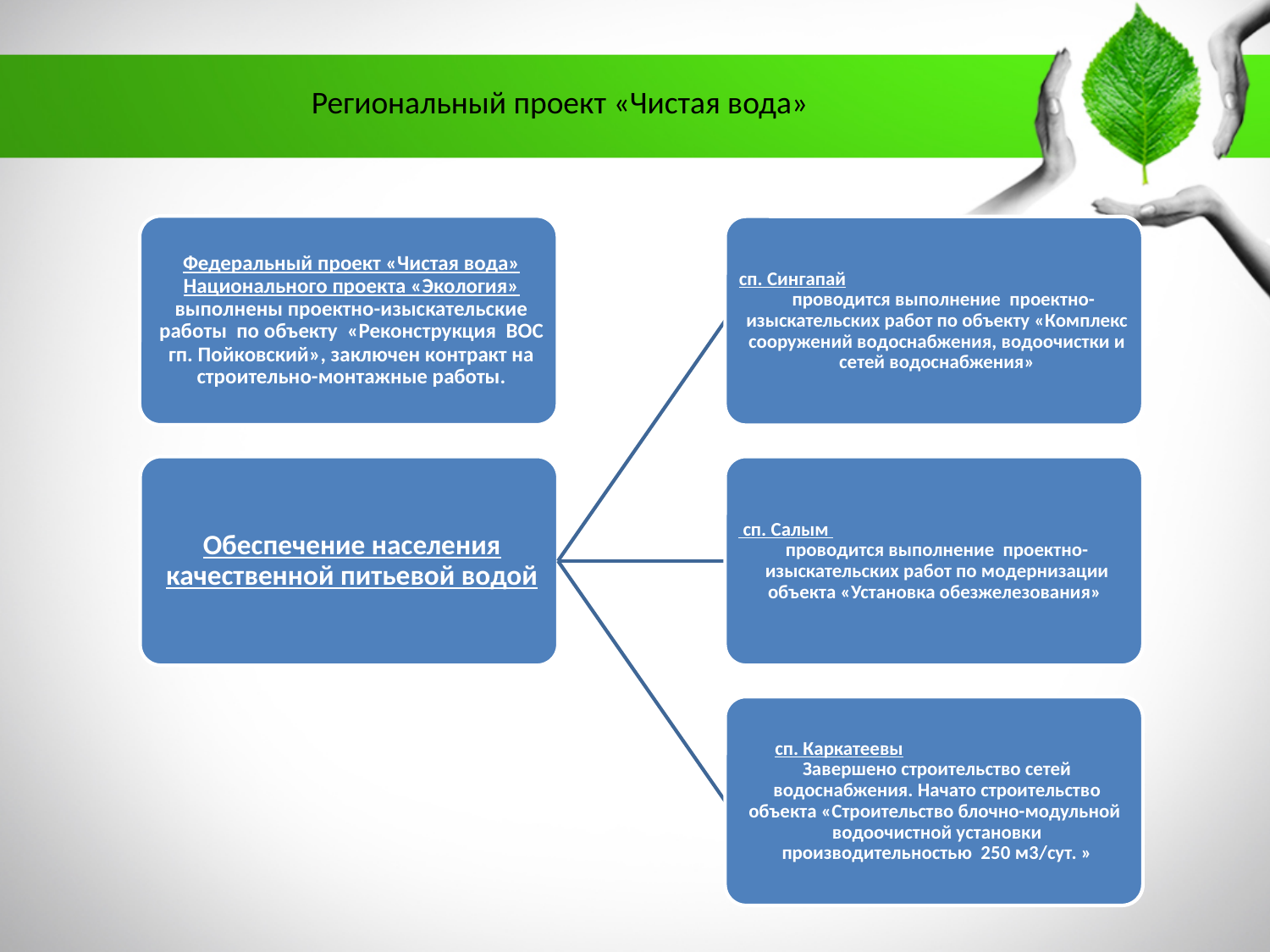

Региональный проект «Чистая вода»
Федеральный проект «Чистая вода» Национального проекта «Экология» выполнены проектно-изыскательские работы  по объекту  «Реконструкция  ВОС гп. Пойковский», заключен контракт на строительно-монтажные работы.
Обеспечение населения качественной питьевой водой

сп. Сингапай                                                                     проводится выполнение  проектно-изыскательских работ по объекту «Комплекс сооружений водоснабжения, водоочистки и сетей водоснабжения»

 сп. Салым                                                                      проводится выполнение  проектно-изыскательских работ по модернизации объекта «Установка обезжелезования»

сп. Каркатеевы                                             Завершено строительство сетей водоснабжения. Начато строительство объекта «Строительство блочно-модульной  водоочистной установки производительностью  250 м3/сут. »